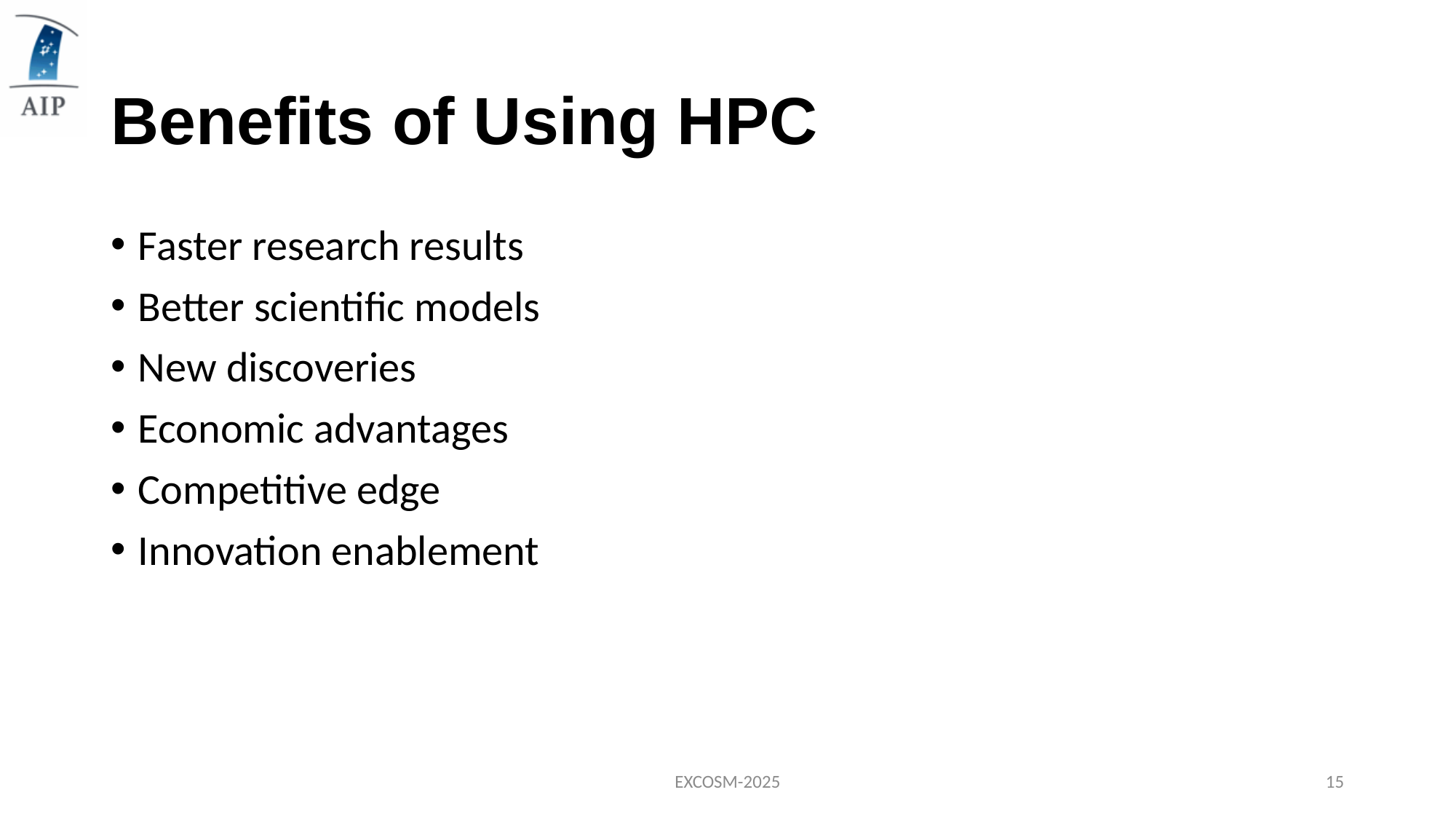

# Benefits of Using HPC
Faster research results
Better scientific models
New discoveries
Economic advantages
Competitive edge
Innovation enablement
EXCOSM-2025
15